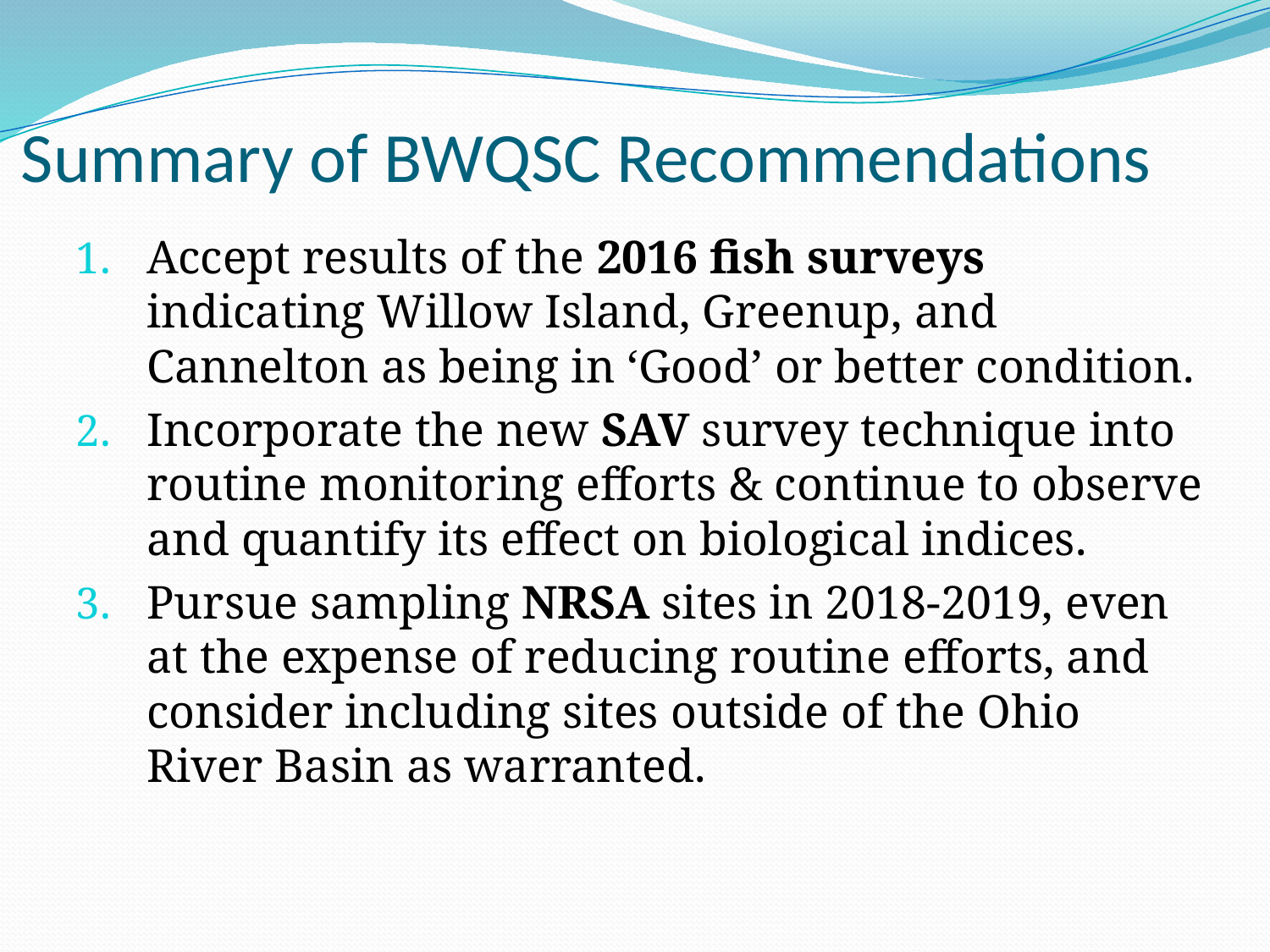

# Summary of BWQSC Recommendations
Accept results of the 2016 fish surveys indicating Willow Island, Greenup, and Cannelton as being in ‘Good’ or better condition.
Incorporate the new SAV survey technique into routine monitoring efforts & continue to observe and quantify its effect on biological indices.
Pursue sampling NRSA sites in 2018-2019, even at the expense of reducing routine efforts, and consider including sites outside of the Ohio River Basin as warranted.